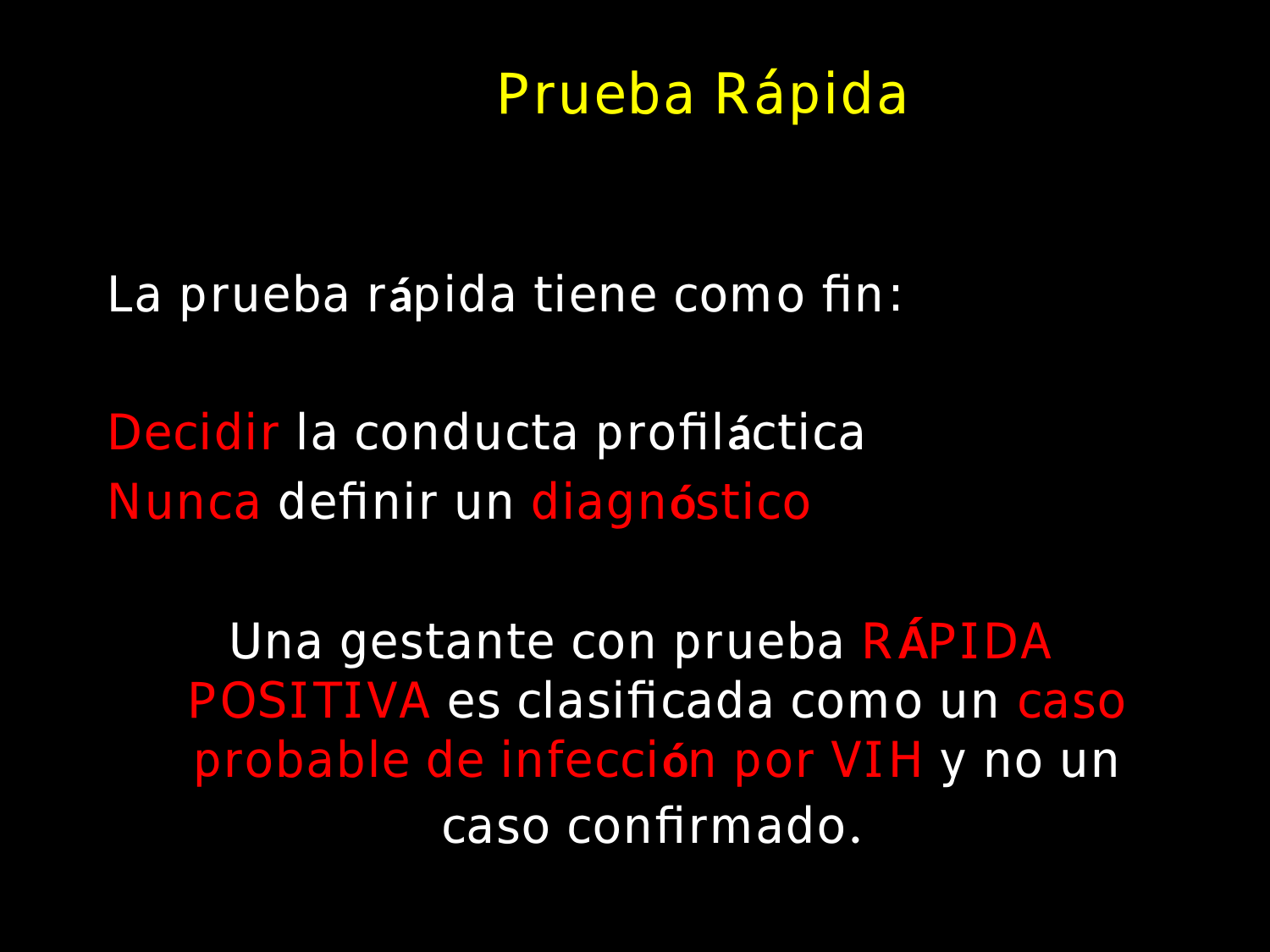

# Prueba Rápida
La prueba rápida tiene como fin:

Decidir la conducta profiláctica
Nunca definir un diagnóstico

 Una gestante con prueba RÁPIDA POSITIVA es clasificada como un caso probable de infección por VIH y no un caso confirmado.